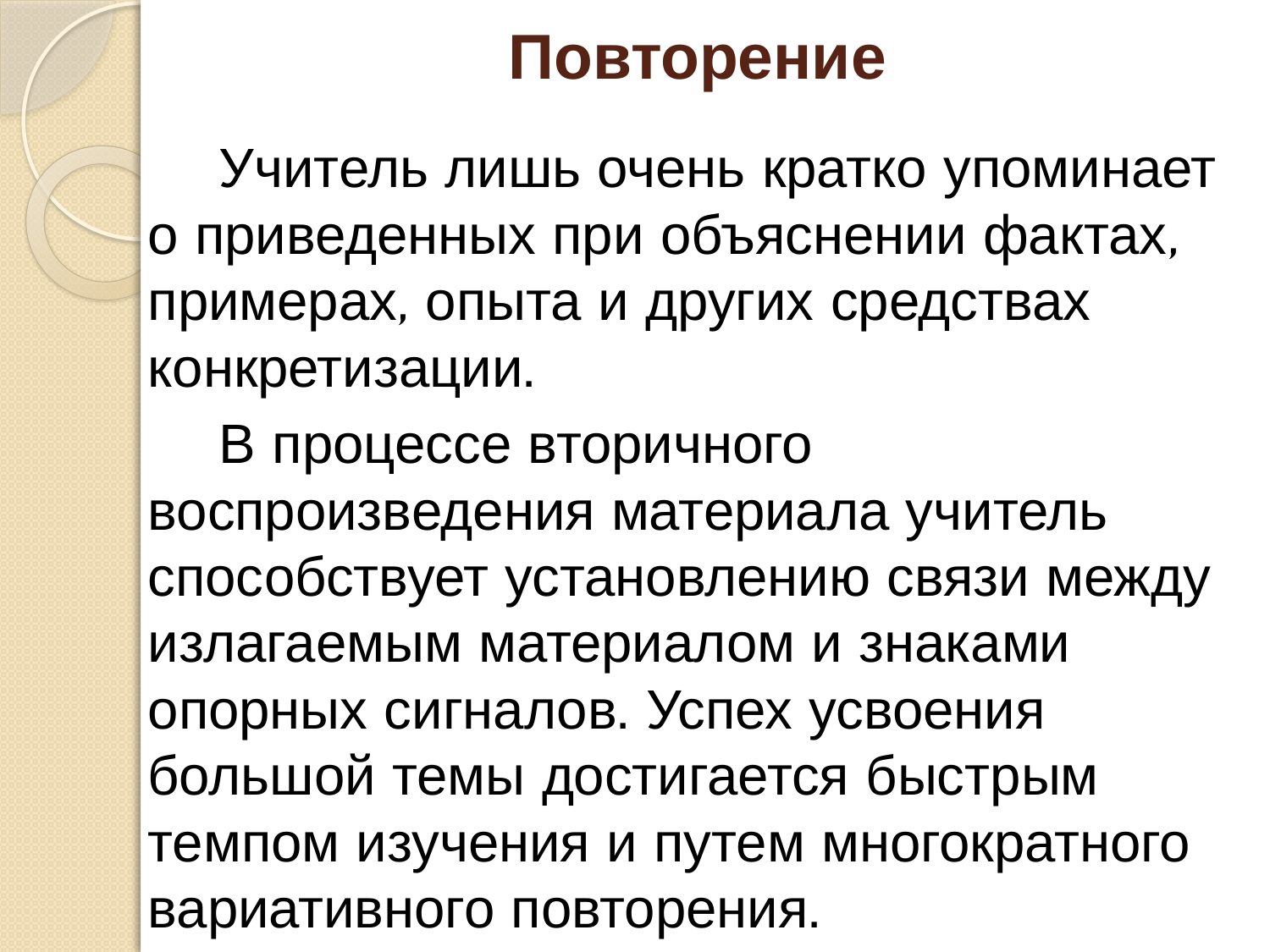

# Повторение
Учитель лишь очень кратко упоминает о приведенных при объяснении фактах, примерах, опыта и других средствах конкретизации.
В процессе вторичного воспроизведения материала учитель способствует установлению связи между излагаемым материалом и знаками опорных сигналов. Успех усвоения большой темы достигается быстрым темпом изучения и путем многократного вариативного повторения.